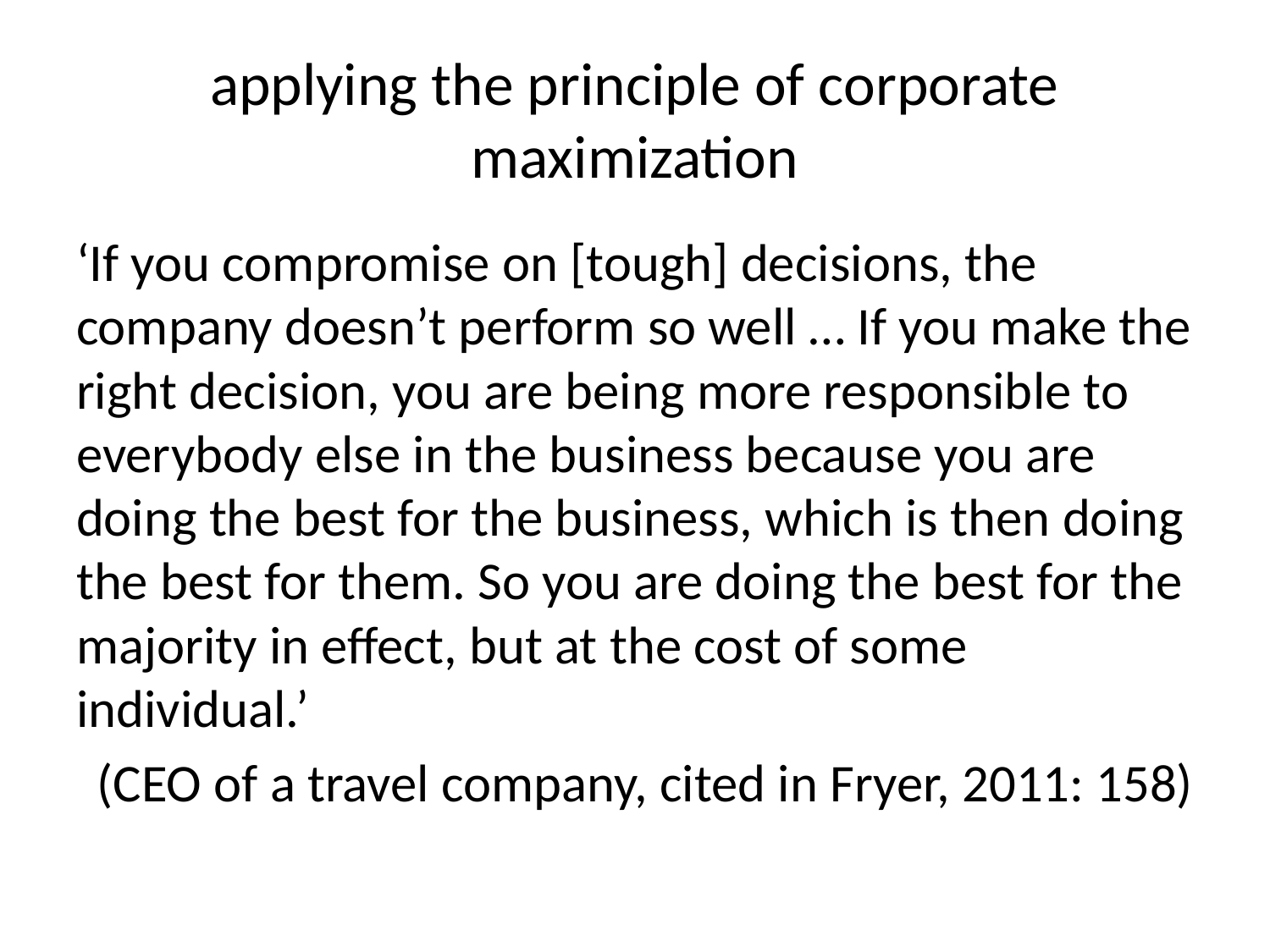

# applying the principle of corporate maximization
‘If you compromise on [tough] decisions, the company doesn’t perform so well … If you make the right decision, you are being more responsible to everybody else in the business because you are doing the best for the business, which is then doing the best for them. So you are doing the best for the majority in effect, but at the cost of some individual.’
(CEO of a travel company, cited in Fryer, 2011: 158)